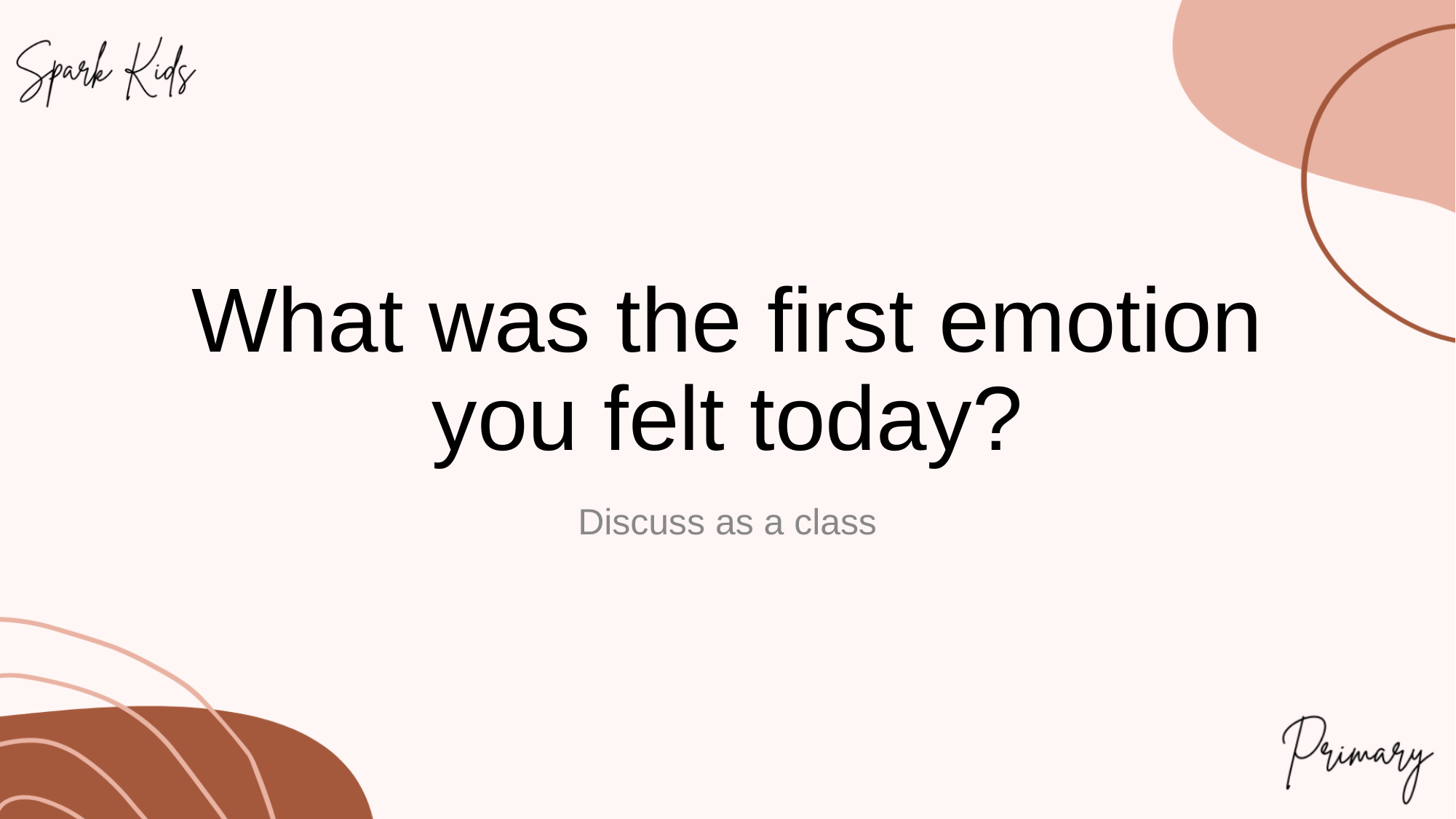

# What was the first emotion you felt today?
Discuss as a class